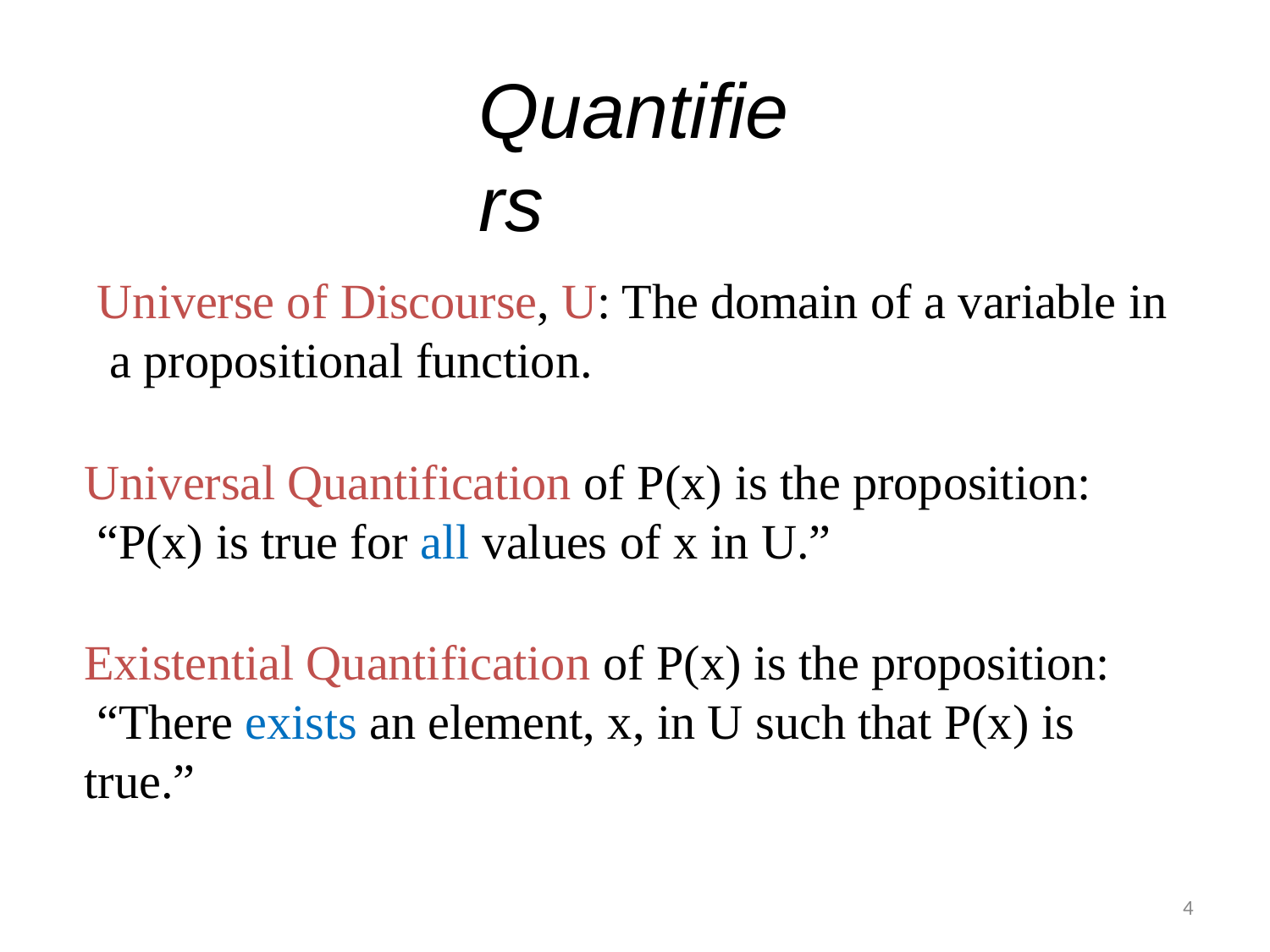

# Quantifiers
Universe of Discourse, U: The domain of a variable in  a propositional function.

Universal Quantification of P(x) is the proposition:  “P(x) is true for all values of x in U.”

Existential Quantification of P(x) is the proposition:  “There exists an element, x, in U such that P(x) is  true.”
4